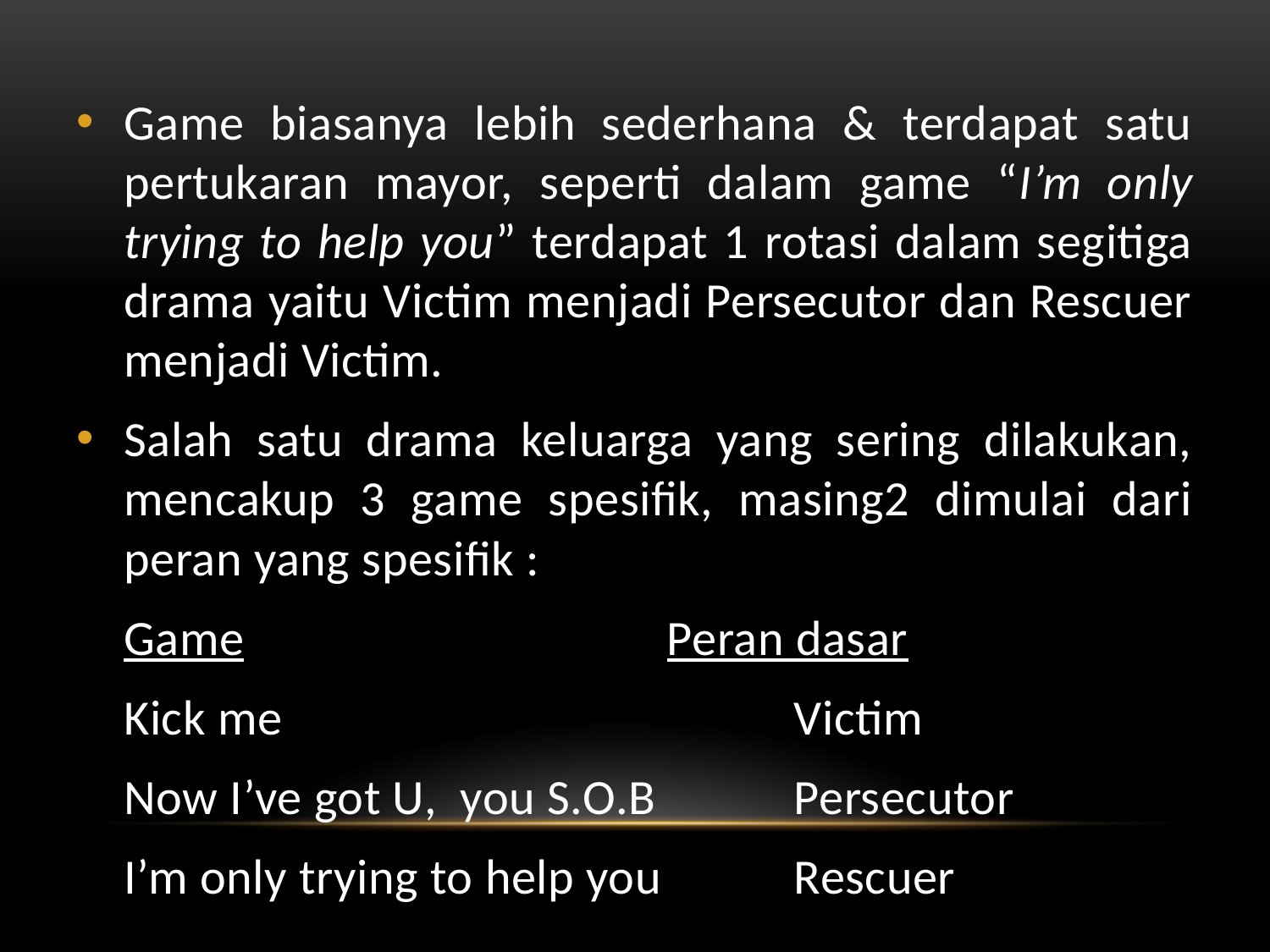

Game biasanya lebih sederhana & terdapat satu pertukaran mayor, seperti dalam game “I’m only trying to help you” terdapat 1 rotasi dalam segitiga drama yaitu Victim menjadi Persecutor dan Rescuer menjadi Victim.
Salah satu drama keluarga yang sering dilakukan, mencakup 3 game spesifik, masing2 dimulai dari peran yang spesifik :
	Game				   Peran dasar
	Kick me				   Victim
	Now I’ve got U,  you S.O.B	   Persecutor
  	I’m only trying to help you	   Rescuer